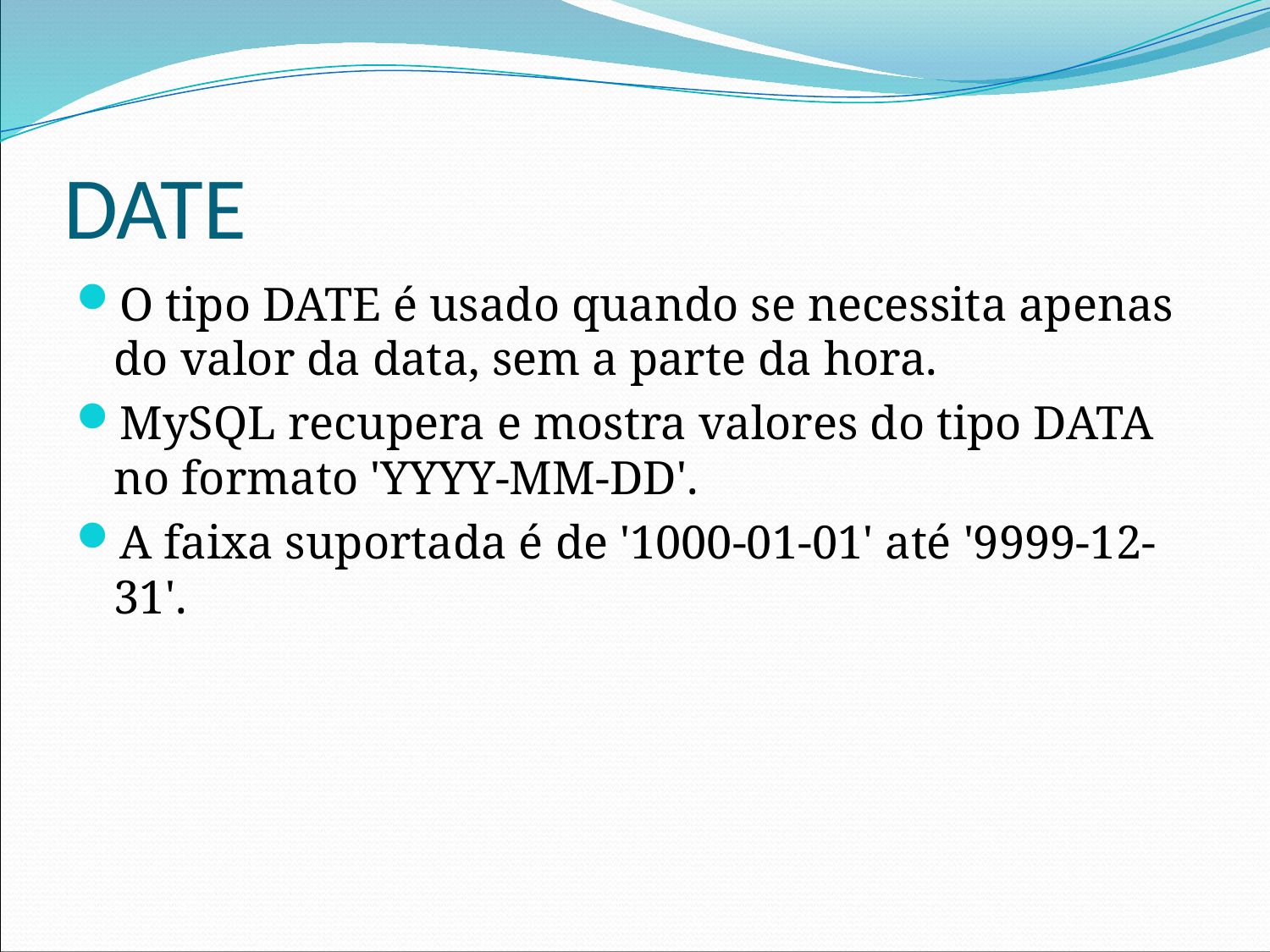

# DATE
O tipo DATE é usado quando se necessita apenas do valor da data, sem a parte da hora.
MySQL recupera e mostra valores do tipo DATA no formato 'YYYY-MM-DD'.
A faixa suportada é de '1000-01-01' até '9999-12-31'.